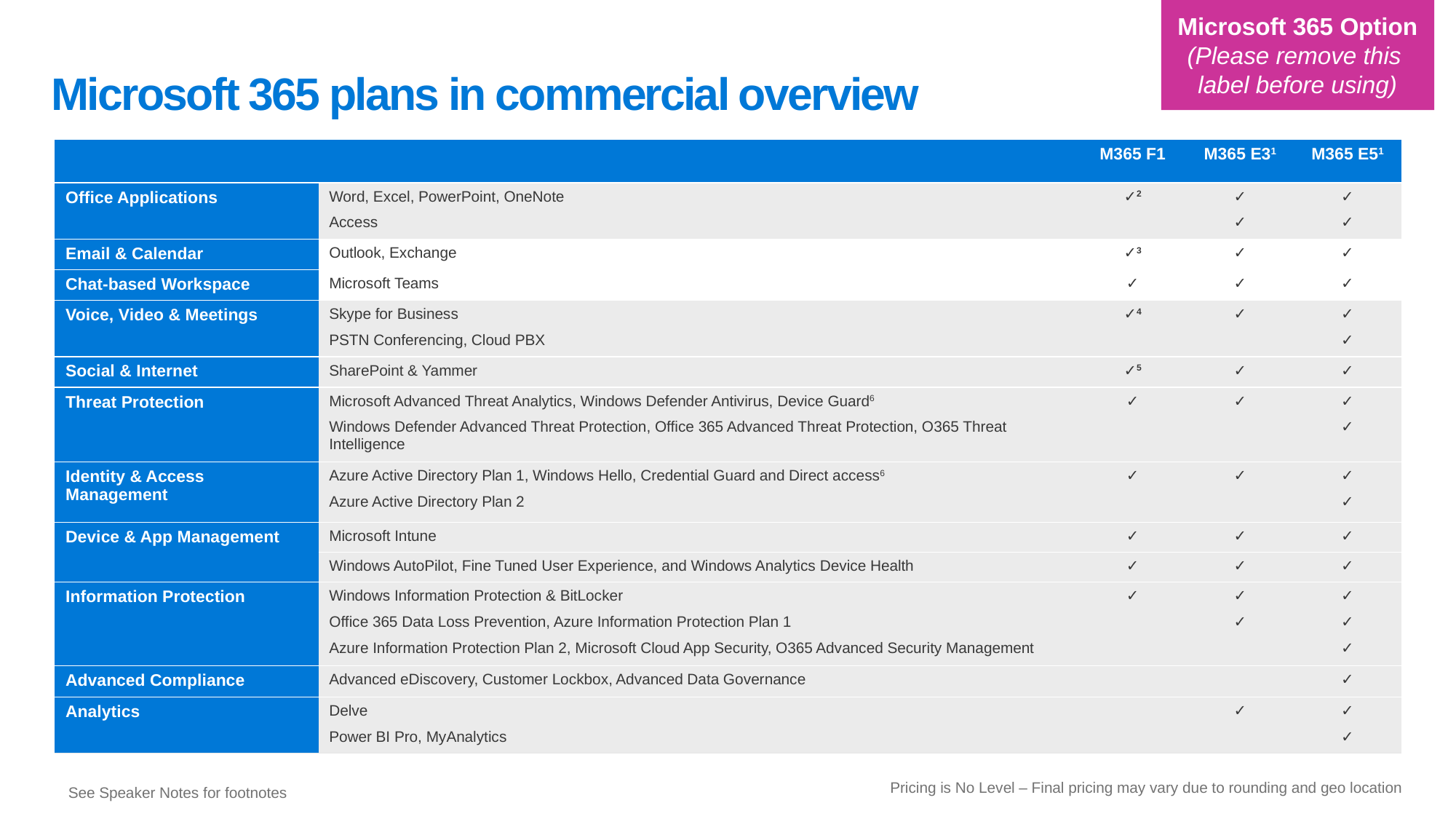

Microsoft 365 Option (Please remove this
label before using)
# Microsoft 365 plans in commercial overview
|  |  | M365 F1 | M365 E31 | M365 E51 |
| --- | --- | --- | --- | --- |
| Office Applications | Word, Excel, PowerPoint, OneNote Access | ✓2 | ✓ ✓ | ✓ ✓ |
| Email & Calendar | Outlook, Exchange | ✓3 | ✓ | ✓ |
| Chat-based Workspace | Microsoft Teams | ✓ | ✓ | ✓ |
| Voice, Video & Meetings | Skype for Business PSTN Conferencing, Cloud PBX | ✓4 | ✓ | ✓ ✓ |
| Social & Internet | SharePoint & Yammer | ✓5 | ✓ | ✓ |
| Threat Protection | Microsoft Advanced Threat Analytics, Windows Defender Antivirus, Device Guard6 Windows Defender Advanced Threat Protection, Office 365 Advanced Threat Protection, O365 Threat Intelligence | ✓ | ✓ | ✓ ✓ |
| Identity & Access Management | Azure Active Directory Plan 1, Windows Hello, Credential Guard and Direct access6 Azure Active Directory Plan 2 | ✓ | ✓ | ✓ ✓ |
| Device & App Management | Microsoft Intune | ✓ | ✓ | ✓ |
|  | Windows AutoPilot, Fine Tuned User Experience, and Windows Analytics Device Health | ✓ | ✓ | ✓ |
| Information Protection | Windows Information Protection & BitLocker Office 365 Data Loss Prevention, Azure Information Protection Plan 1 Azure Information Protection Plan 2, Microsoft Cloud App Security, O365 Advanced Security Management | ✓ | ✓ ✓ | ✓ ✓ ✓ |
| Advanced Compliance | Advanced eDiscovery, Customer Lockbox, Advanced Data Governance |  |  | ✓ |
| Analytics | Delve Power BI Pro, MyAnalytics |  | ✓ | ✓ ✓ |
See Speaker Notes for footnotes
Pricing is No Level – Final pricing may vary due to rounding and geo location